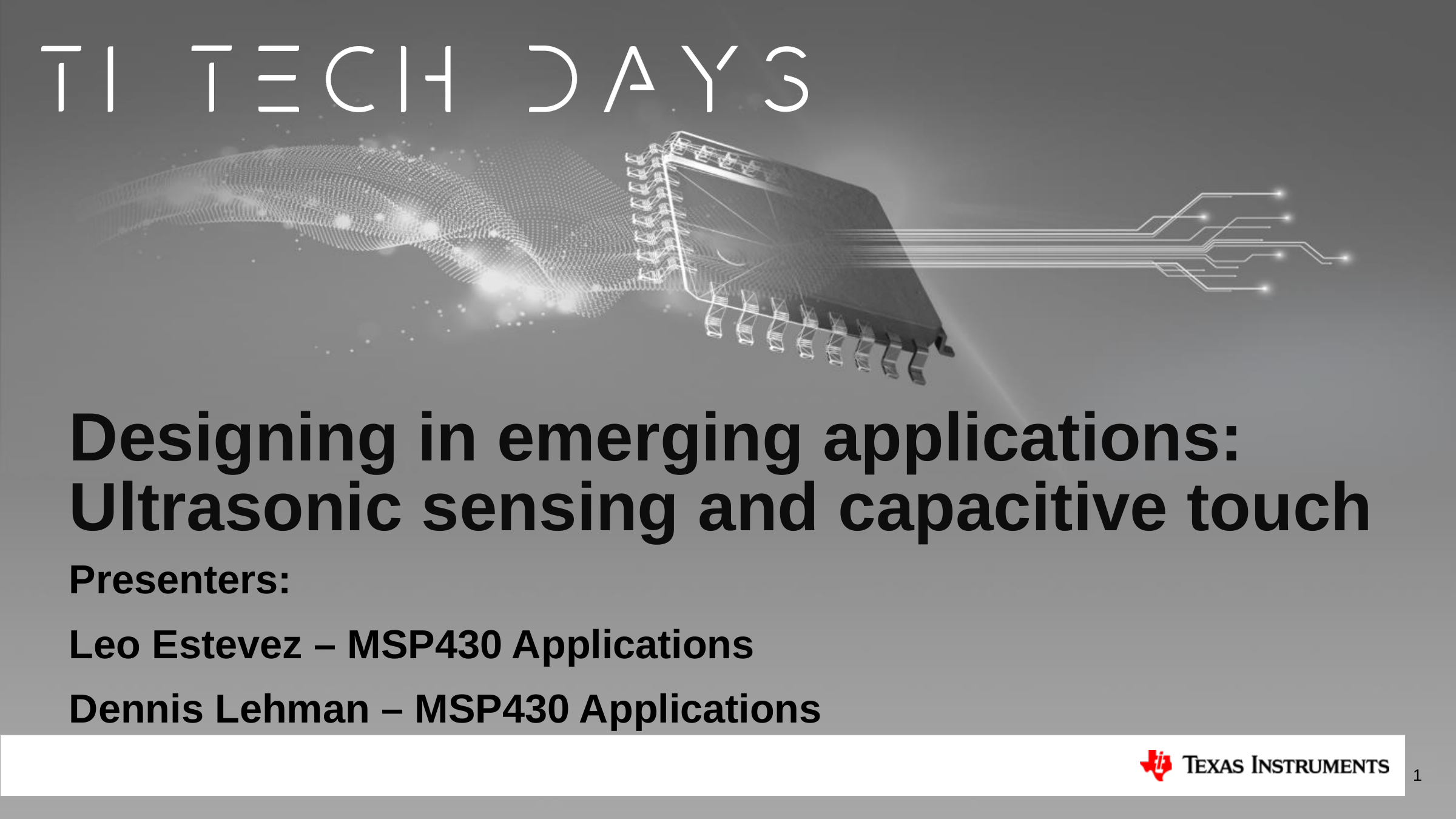

# Designing in emerging applications: Ultrasonic sensing and capacitive touch
Presenters:
Leo Estevez – MSP430 Applications
Dennis Lehman – MSP430 Applications

1